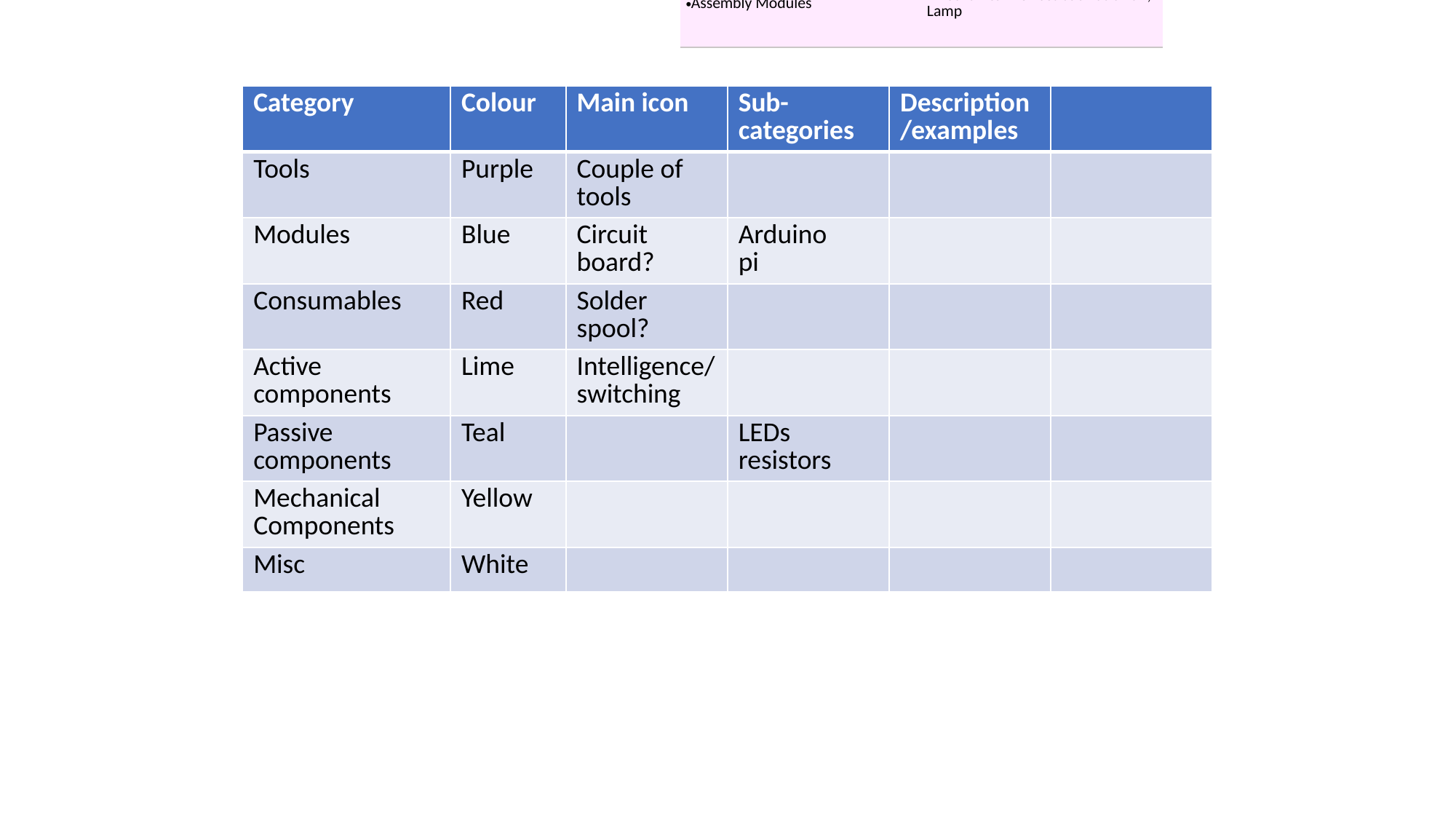

| Basic Components | Electromechanical Components |
| --- | --- |
| Resistors (All Types) Capacitors (All Types) Inductors / Coil Memristor / Network Sensors Detectors Transducers Antennas Assembly Modules | Piezoelectric devices Crystals Resonators Terminals and Connectors Cables Switches Circuit Protection Devices PCB Mechanical Devices such as a Fan, Lamp |
| Category | Colour | Main icon | Sub-categories | Description/examples |  |
| --- | --- | --- | --- | --- | --- |
| Tools | Purple | Couple of tools |  |  |  |
| Modules | Blue | Circuit board? | Arduino pi |  |  |
| Consumables | Red | Solder spool? |  |  |  |
| Active components | Lime | Intelligence/switching |  |  |  |
| Passive components | Teal |  | LEDs resistors |  |  |
| Mechanical Components | Yellow |  |  |  |  |
| Misc | White |  |  |  |  |